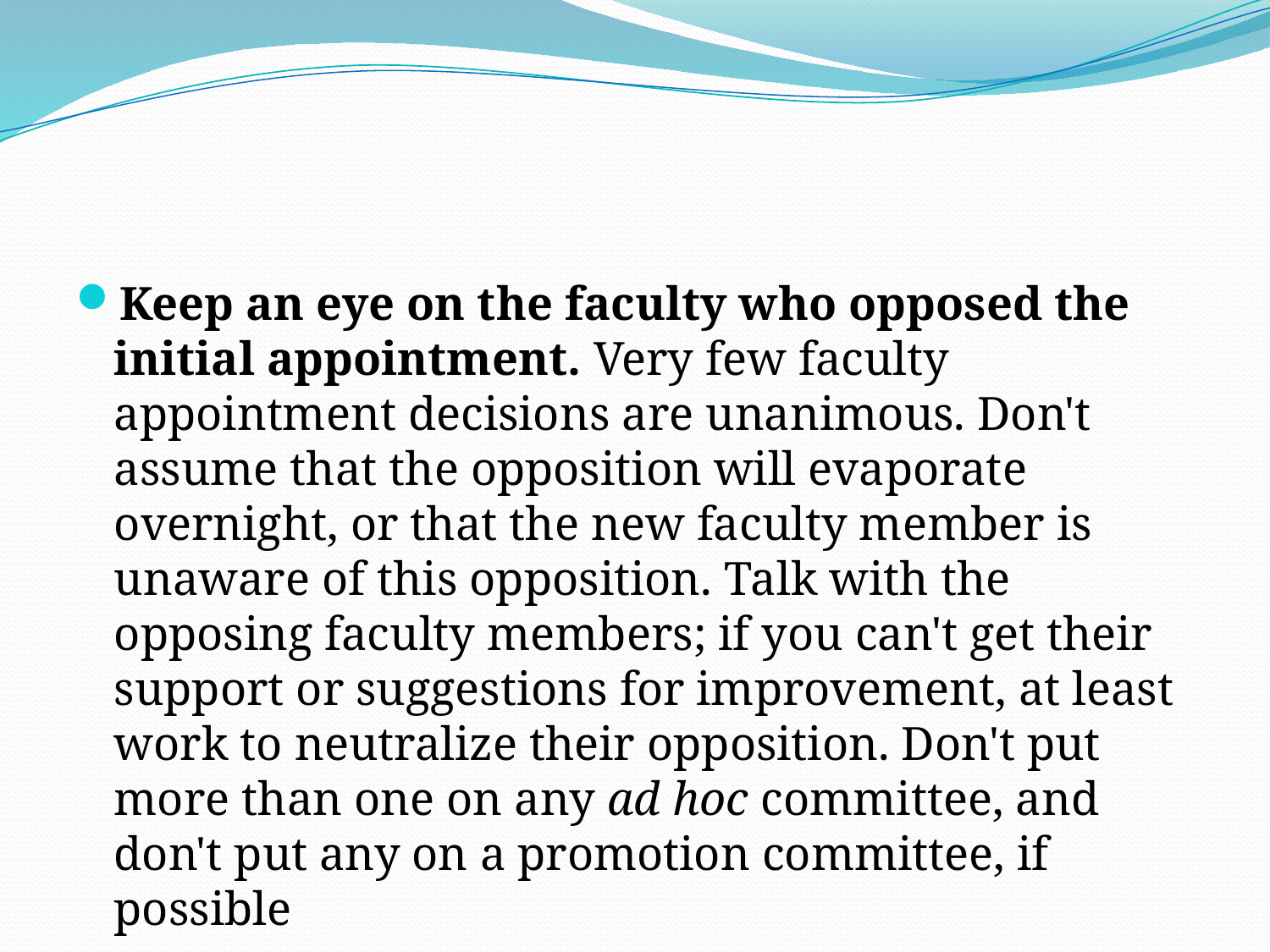

#
Keep an eye on the faculty who opposed the initial appointment. Very few faculty appointment decisions are unanimous. Don't assume that the opposition will evaporate overnight, or that the new faculty member is unaware of this opposition. Talk with the opposing faculty members; if you can't get their support or suggestions for improvement, at least work to neutralize their opposition. Don't put more than one on any ad hoc committee, and don't put any on a promotion committee, if possible